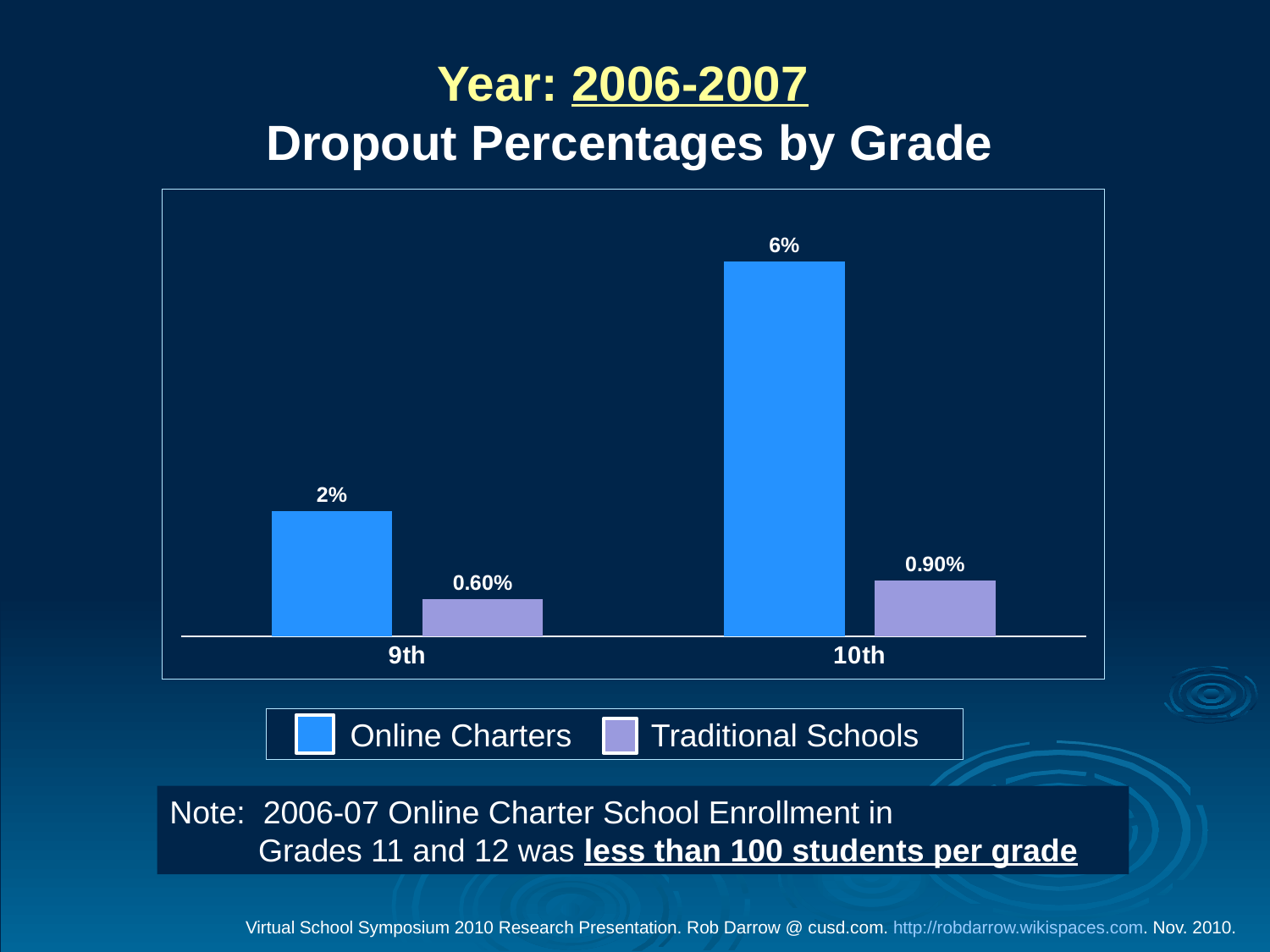

# Year: 2006-2007 Dropout Percentages by Grade

### Chart

| Category | OCS | TS |
|---|---|---|
| 9th | 0.02000000000000001 | 0.006000000000000011 |
| 10th | 0.06000000000000003 | 0.009000000000000003 |
        Online Charters         Traditional Schools

Note:  2006-07 Online Charter School Enrollment in
          Grades 11 and 12 was less than 100 students per grade